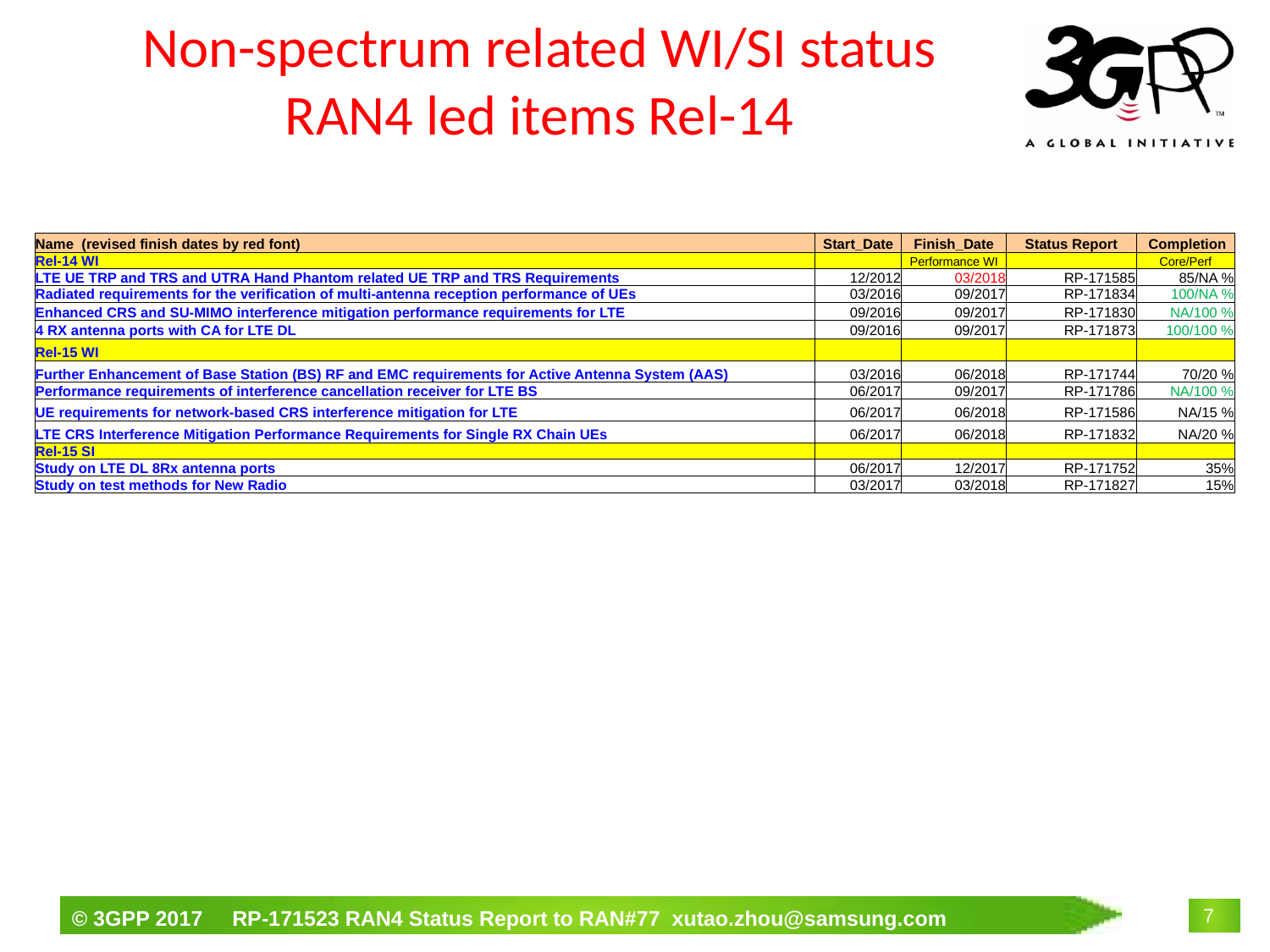

# Non-spectrum related WI/SI status RAN4 led items Rel-14
| Name (revised finish dates by red font) | Start\_Date | Finish\_Date | Status Report | Completion |
| --- | --- | --- | --- | --- |
| Rel-14 WI |  | Performance WI |  | Core/Perf |
| LTE UE TRP and TRS and UTRA Hand Phantom related UE TRP and TRS Requirements | 12/2012 | 03/2018 | RP-171585 | 85/NA % |
| Radiated requirements for the verification of multi-antenna reception performance of UEs | 03/2016 | 09/2017 | RP-171834 | 100/NA % |
| Enhanced CRS and SU-MIMO interference mitigation performance requirements for LTE | 09/2016 | 09/2017 | RP-171830 | NA/100 % |
| 4 RX antenna ports with CA for LTE DL | 09/2016 | 09/2017 | RP-171873 | 100/100 % |
| Rel-15 WI |  |  |  |  |
| Further Enhancement of Base Station (BS) RF and EMC requirements for Active Antenna System (AAS) | 03/2016 | 06/2018 | RP-171744 | 70/20 % |
| Performance requirements of interference cancellation receiver for LTE BS | 06/2017 | 09/2017 | RP-171786 | NA/100 % |
| UE requirements for network-based CRS interference mitigation for LTE | 06/2017 | 06/2018 | RP-171586 | NA/15 % |
| LTE CRS Interference Mitigation Performance Requirements for Single RX Chain UEs | 06/2017 | 06/2018 | RP-171832 | NA/20 % |
| Rel-15 SI |  |  |  |  |
| Study on LTE DL 8Rx antenna ports | 06/2017 | 12/2017 | RP-171752 | 35% |
| Study on test methods for New Radio | 03/2017 | 03/2018 | RP-171827 | 15% |